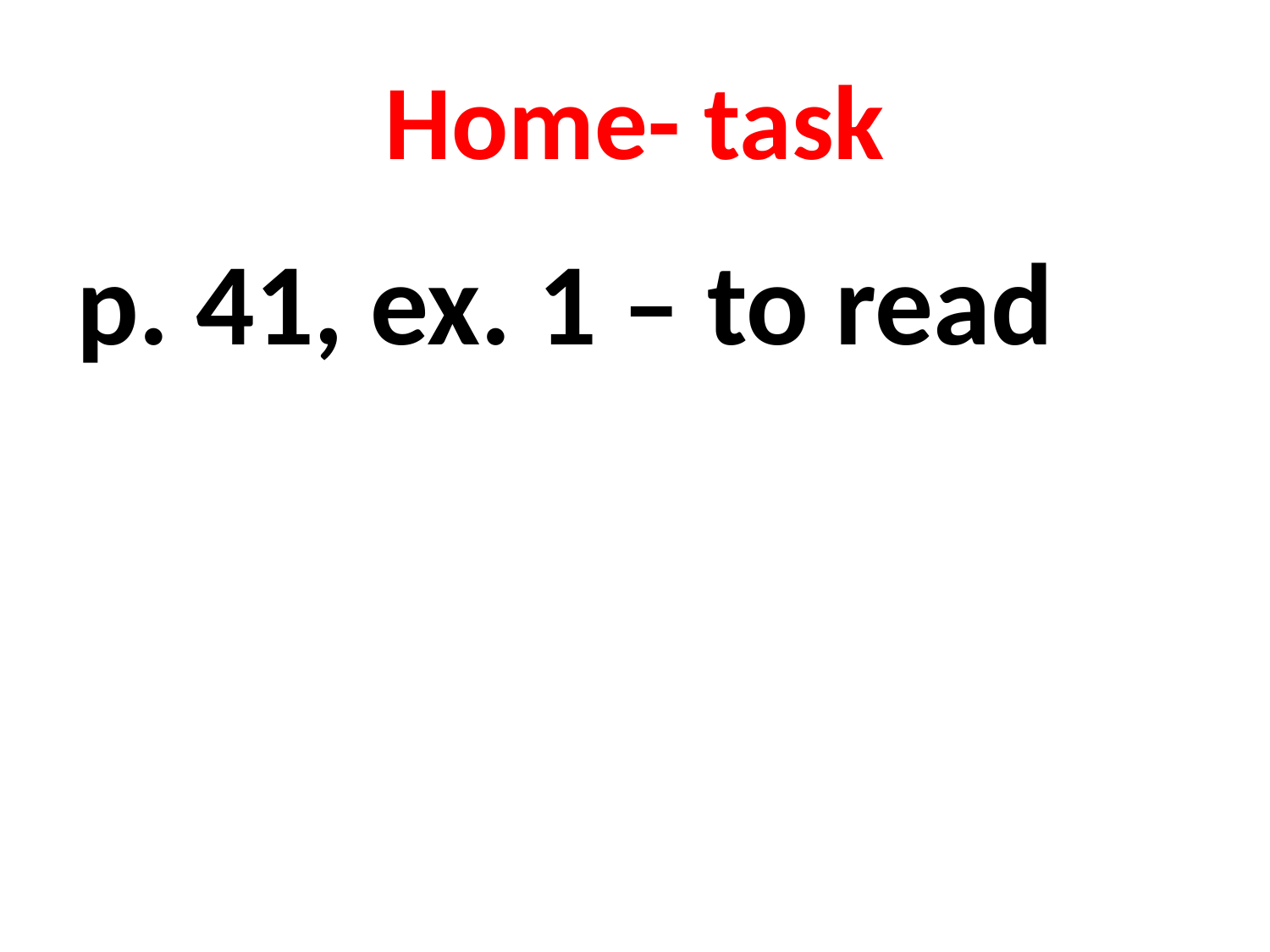

# Home- task
p. 41, ex. 1 – to read